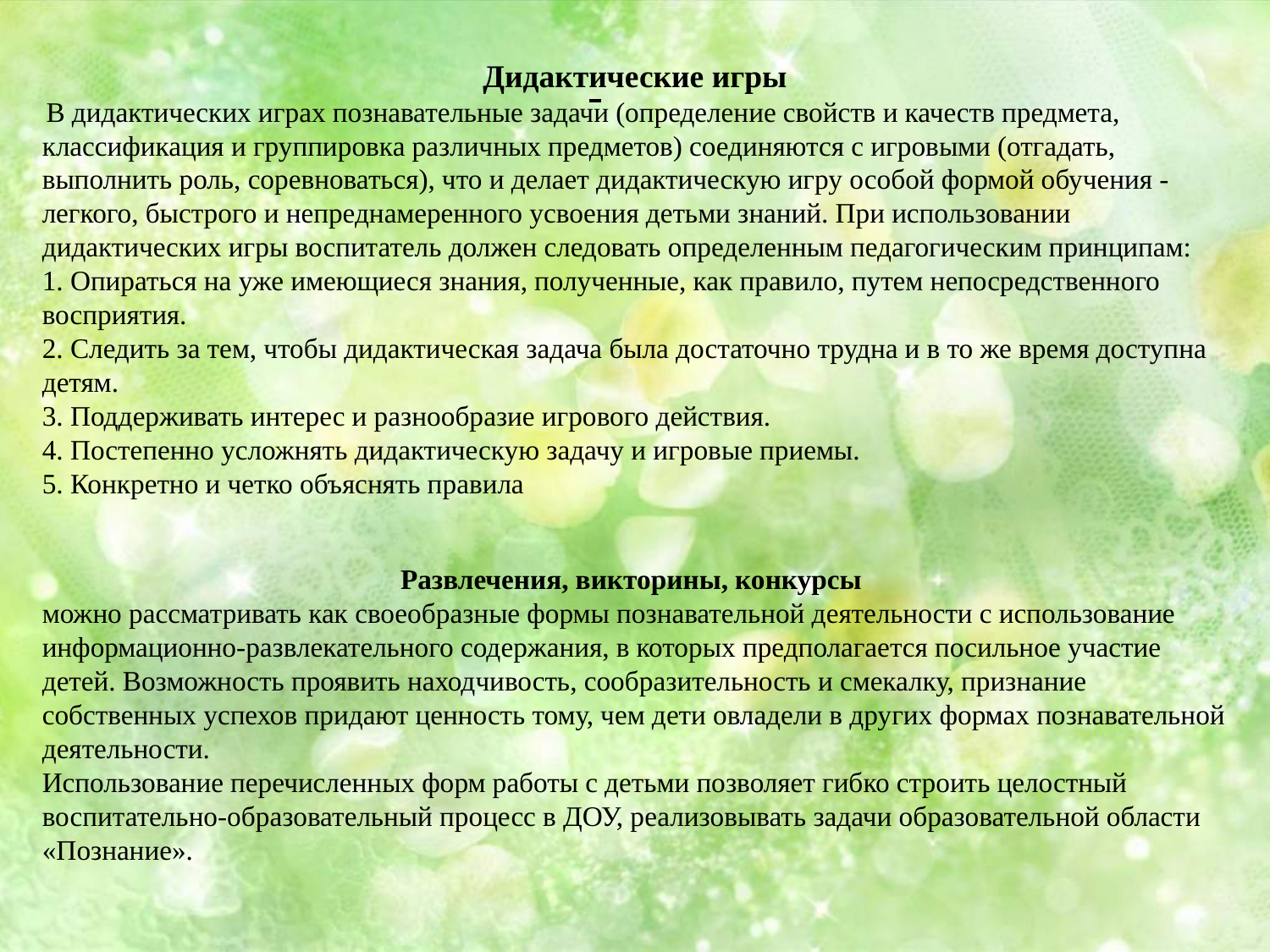

Дидактические игры
 В дидактических играх познавательные задачи (определение свойств и качеств предмета, классификация и группировка различных предметов) соединяются с игровыми (отгадать, выполнить роль, соревноваться), что и делает дидактическую игру особой формой обучения - легкого, быстрого и непреднамеренного усвоения детьми знаний. При использовании дидактических игры воспитатель должен следовать определенным педагогическим принципам:
1. Опираться на уже имеющиеся знания, полученные, как правило, путем непосредственного восприятия.
2. Следить за тем, чтобы дидактическая задача была достаточно трудна и в то же время доступна детям.
3. Поддерживать интерес и разнообразие игрового действия.
4. Постепенно усложнять дидактическую задачу и игровые приемы.
5. Конкретно и четко объяснять правила

Развлечения, викторины, конкурсы
можно рассматривать как своеобразные формы познавательной деятельности с использование информационно-развлекательного содержания, в которых предполагается посильное участие детей. Возможность проявить находчивость, сообразительность и смекалку, признание собственных успехов придают ценность тому, чем дети овладели в других формах познавательной деятельности.
Использование перечисленных форм работы с детьми позволяет гибко строить целостный воспитательно-образовательный процесс в ДОУ, реализовывать задачи образовательной области «Познание».